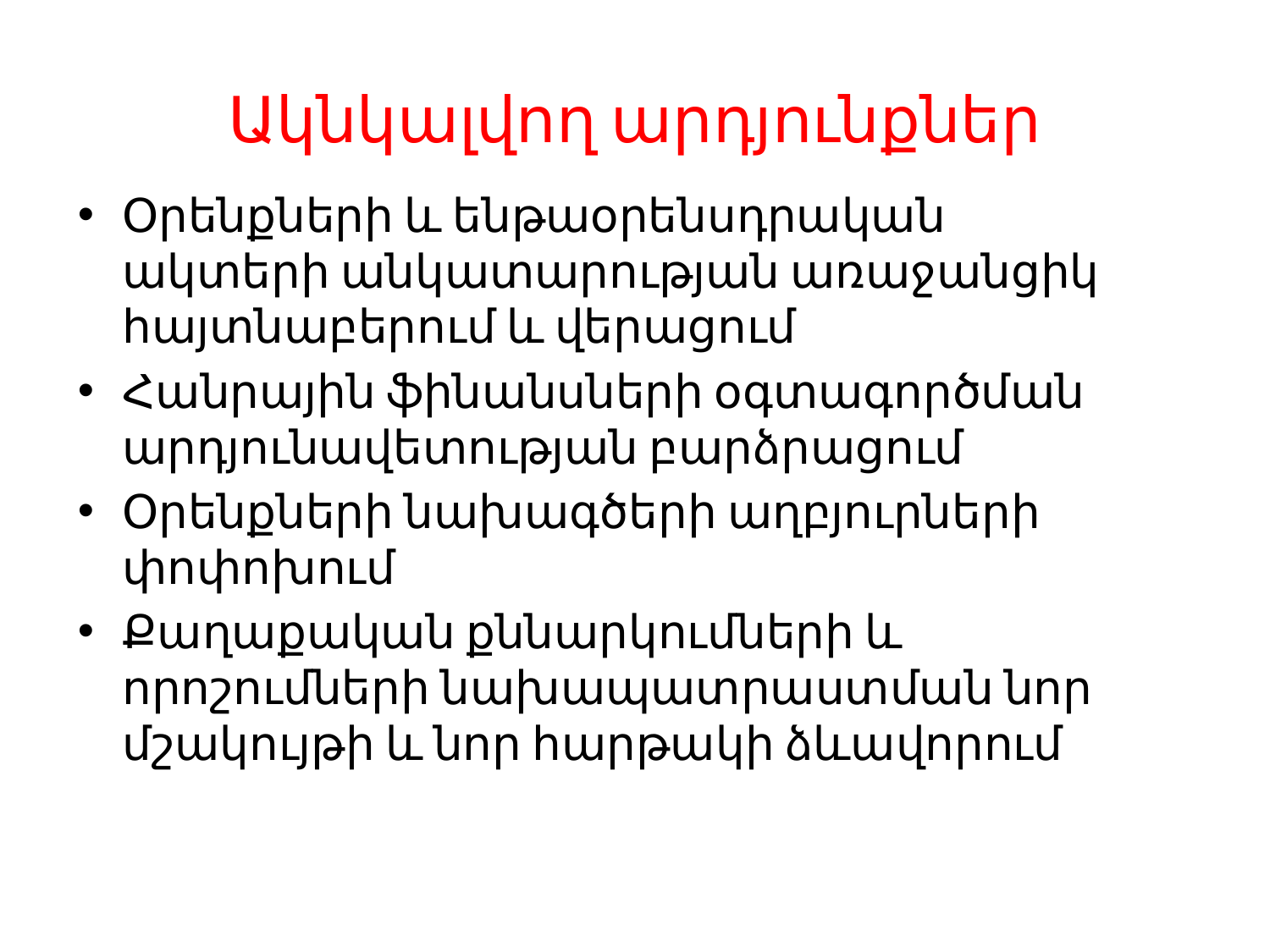

# Ակնկալվող արդյունքներ
Օրենքների և ենթաօրենսդրական ակտերի անկատարության առաջանցիկ հայտնաբերում և վերացում
Հանրային ֆինանսների օգտագործման արդյունավետության բարձրացում
Օրենքների նախագծերի աղբյուրների փոփոխում
Քաղաքական քննարկումների և որոշումների նախապատրաստման նոր մշակույթի և նոր հարթակի ձևավորում